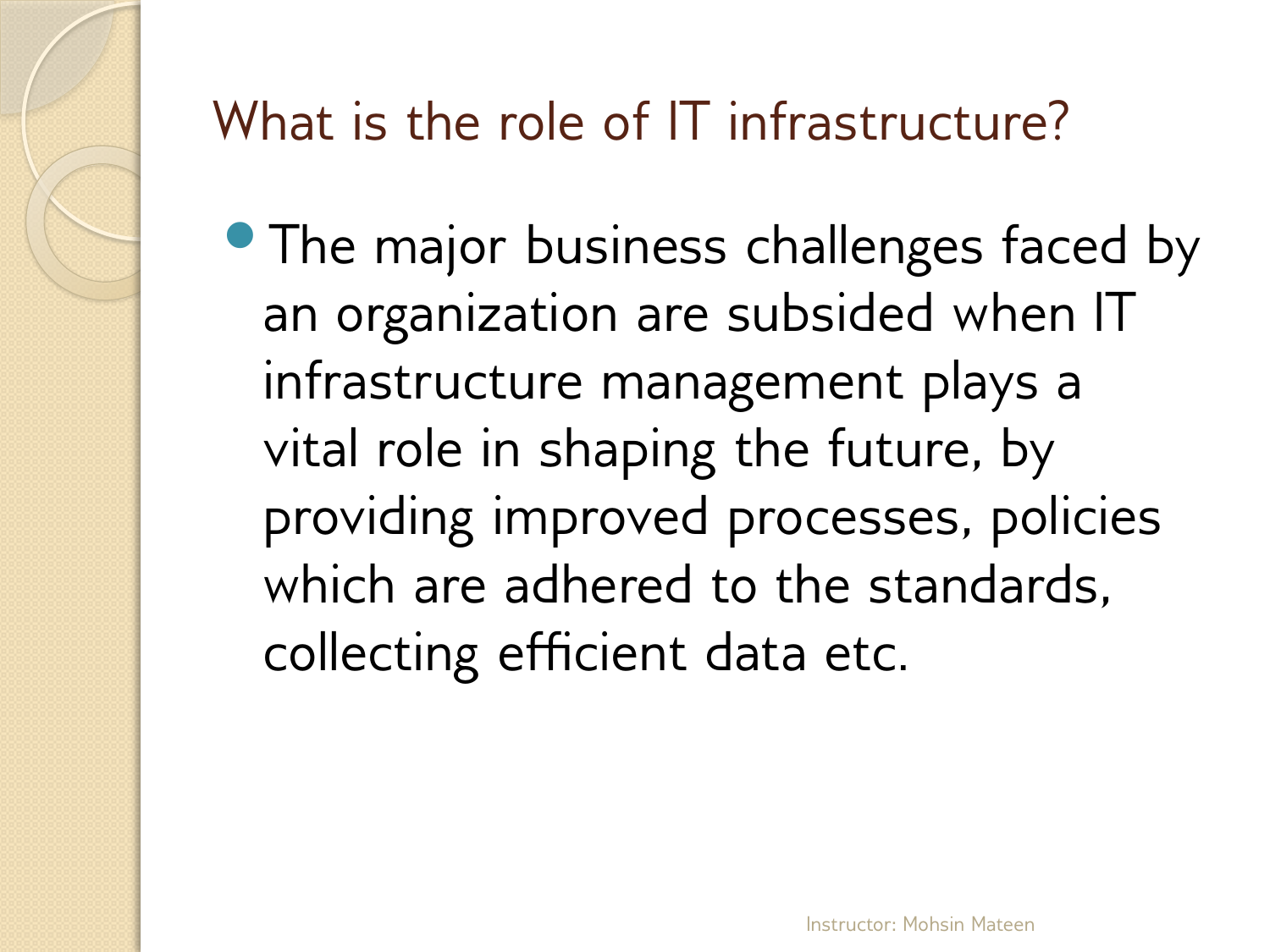

# What is the role of IT infrastructure?
The major business challenges faced by an organization are subsided when IT infrastructure management plays a vital role in shaping the future, by providing improved processes, policies which are adhered to the standards, collecting efficient data etc.
Instructor: Mohsin Mateen